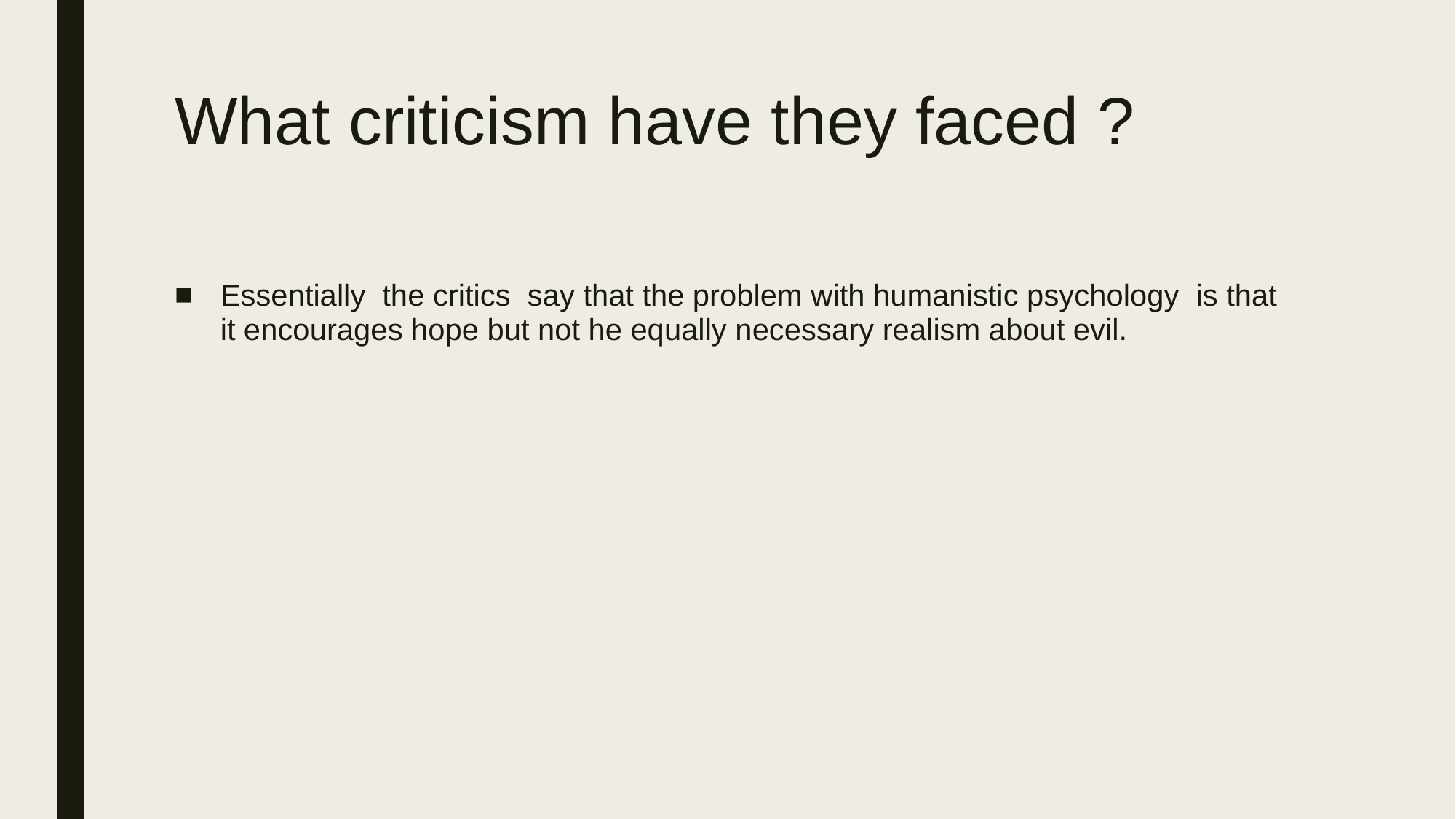

# What criticism have they faced ?
Essentially  the critics  say that the problem with humanistic psychology  is that it encourages hope but not he equally necessary realism about evil.